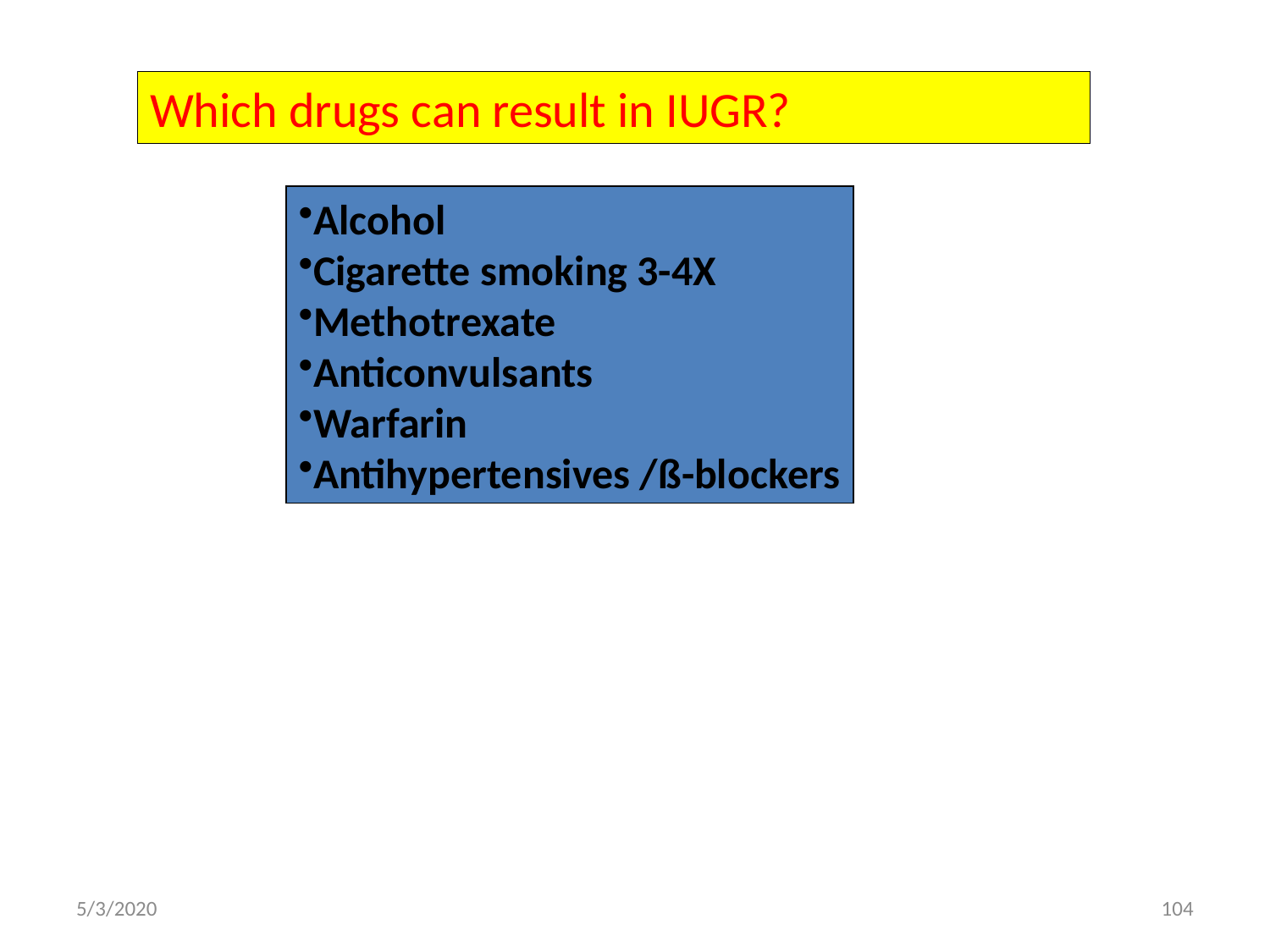

Which drugs can result in IUGR?
Alcohol
Cigarette smoking 3-4X
Methotrexate
Anticonvulsants
Warfarin
Antihypertensives /ß-blockers
5/3/2020
104